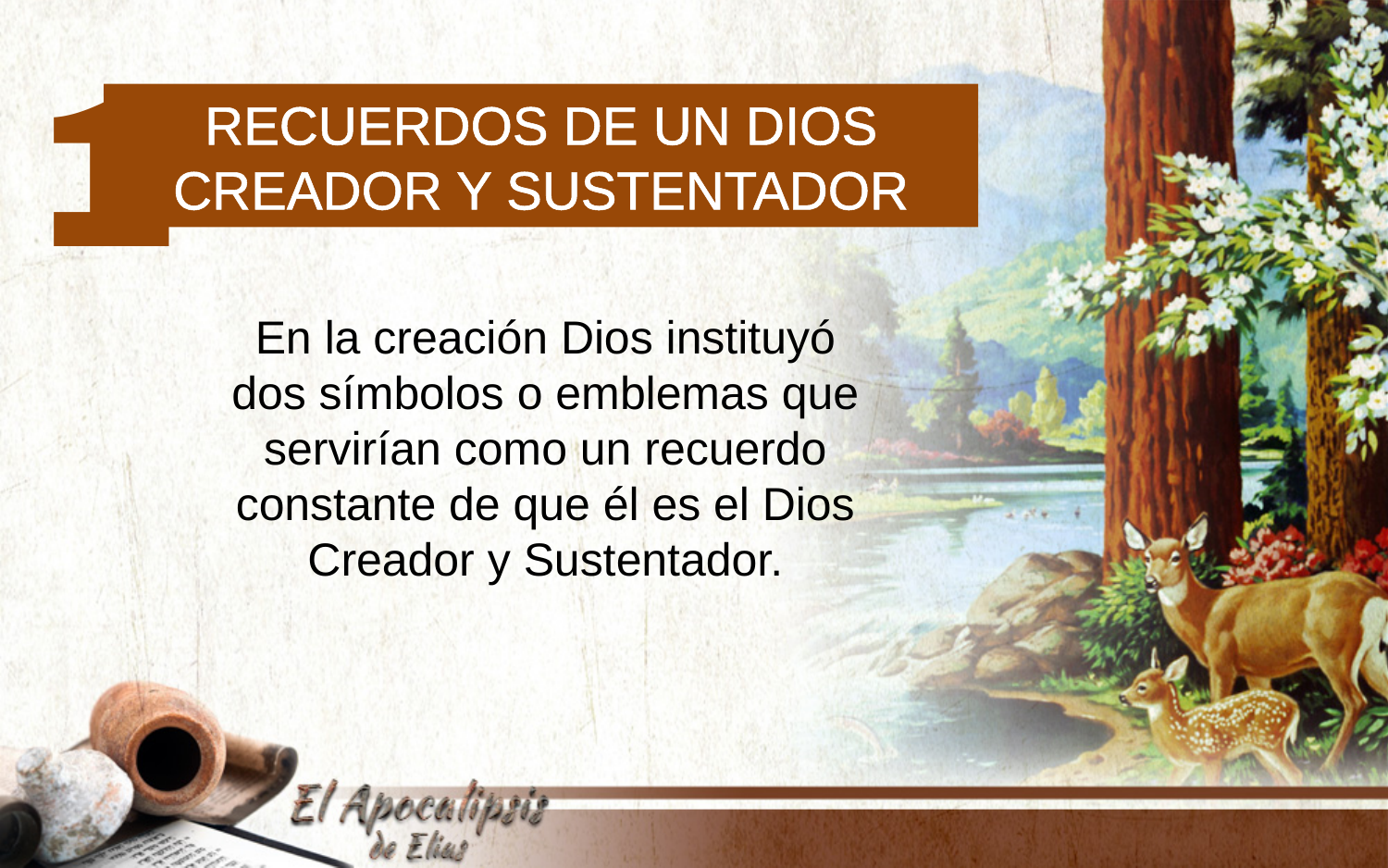

1
Recuerdos de un Dios Creador y Sustentador
En la creación Dios instituyó dos símbolos o emblemas que servirían como un recuerdo constante de que él es el Dios Creador y Sustentador.